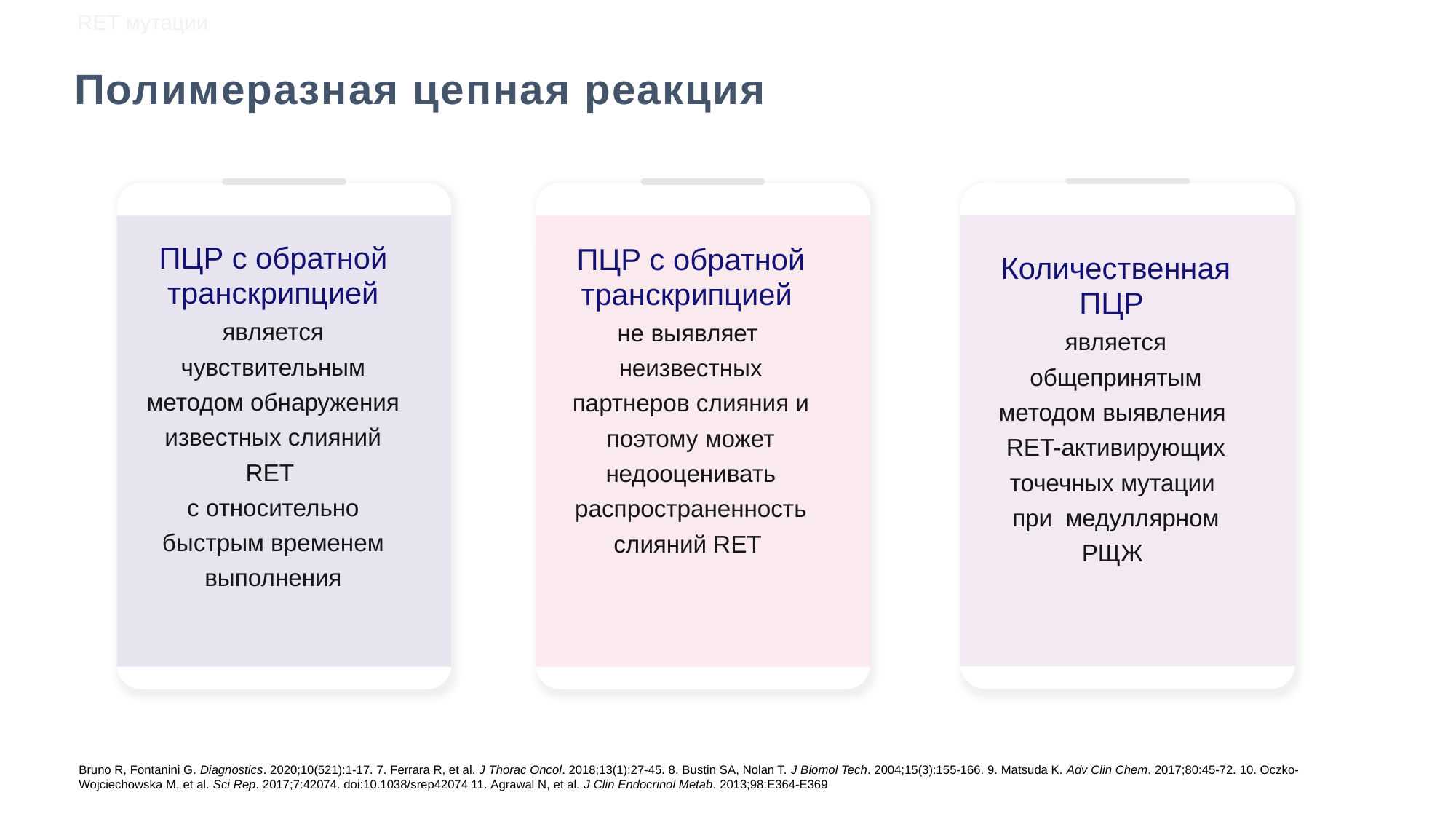

RET мутации
Полимеразная цепная реакция

ПЦР с обратной транскрипцией
является чувствительным методом обнаружения известных слияний RET
с относительно быстрым временем выполнения
ПЦР с обратной транскрипцией
не выявляет
неизвестных партнеров слияния и поэтому может недооценивать распространенность слияний RET
Количественная ПЦР
является общепринятым методом выявления
RET-активирующих точечных мутации
при  медуллярном РЩЖ
Bruno R, Fontanini G. Diagnostics. 2020;10(521):1-17. 7. Ferrara R, et al. J Thorac Oncol. 2018;13(1):27-45. 8. Bustin SA, Nolan T. J Biomol Tech. 2004;15(3):155-166. 9. Matsuda K. Adv Clin Chem. 2017;80:45-72. 10. Oczko-Wojciechowska M, et al. Sci Rep. 2017;7:42074. doi:10.1038/srep42074 11. Agrawal N, et al. J Clin Endocrinol Metab. 2013;98:E364-E369